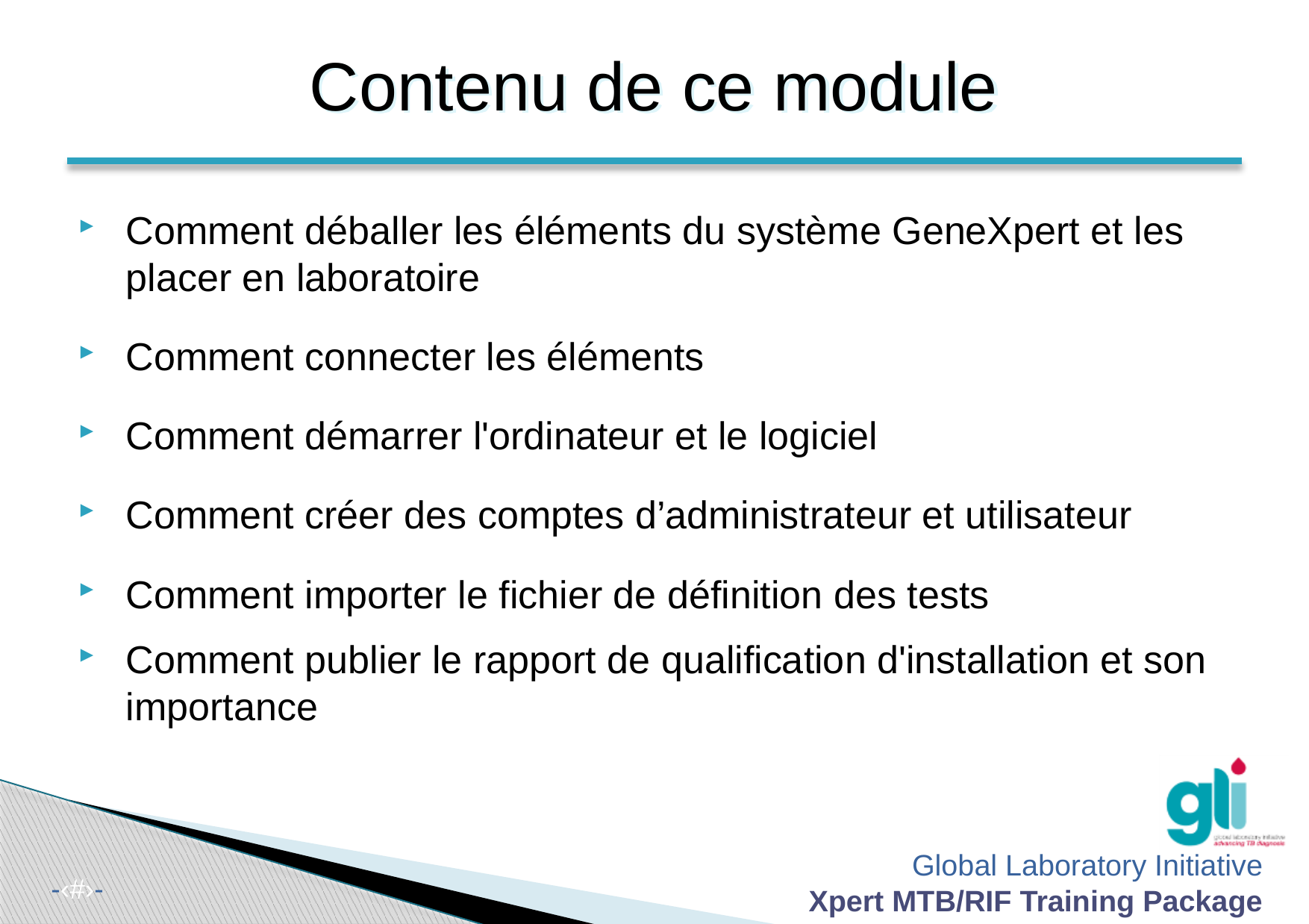

Contenu de ce module
#
Comment déballer les éléments du système GeneXpert et les placer en laboratoire
Comment connecter les éléments
Comment démarrer l'ordinateur et le logiciel
Comment créer des comptes d’administrateur et utilisateur
Comment importer le fichier de définition des tests
Comment publier le rapport de qualification d'installation et son importance